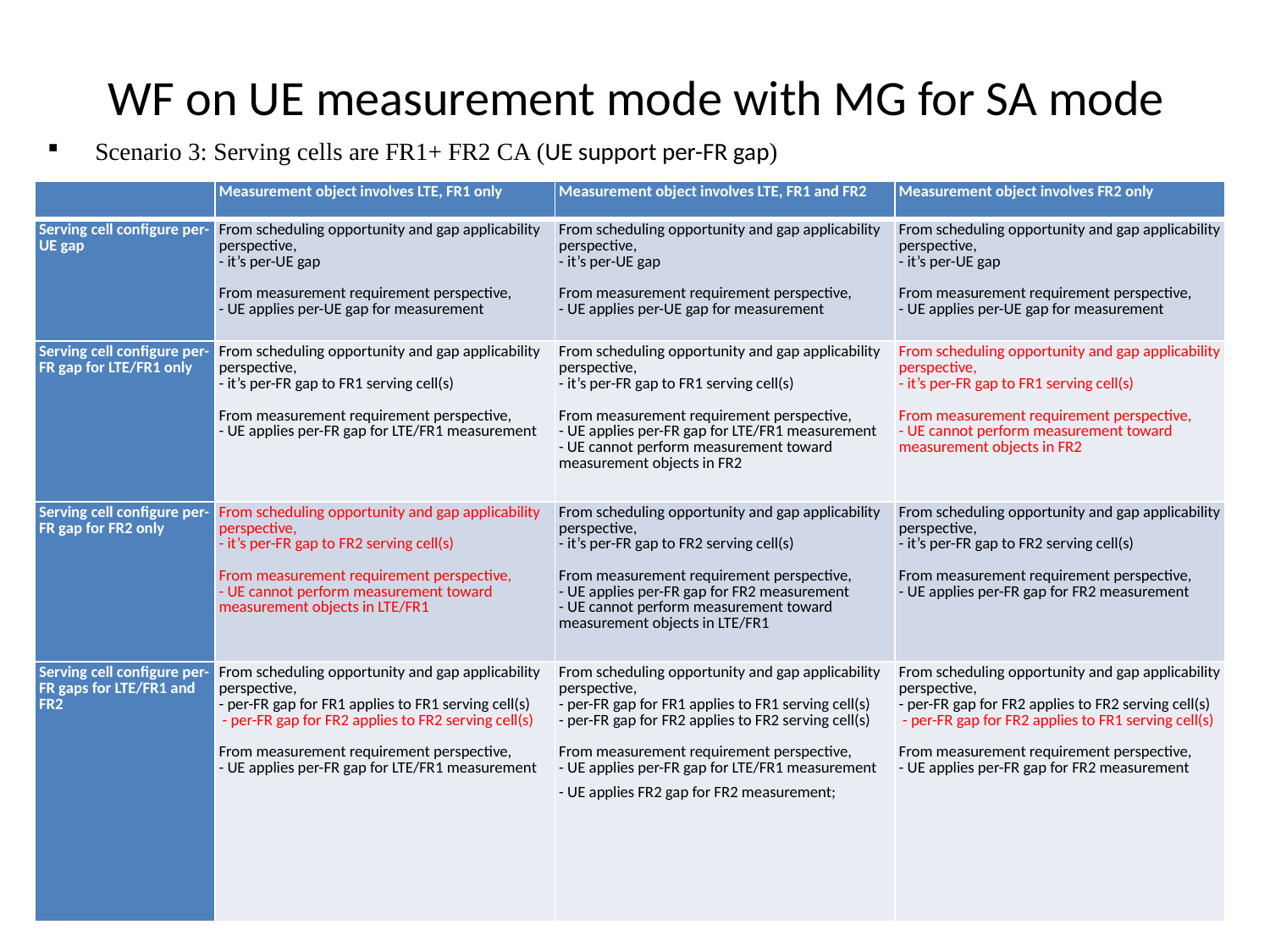

# WF on UE measurement mode with MG for SA mode
Scenario 3: Serving cells are FR1+ FR2 CA (UE support per-FR gap)

|  | Measurement object involves LTE, FR1 only | Measurement object involves LTE, FR1 and FR2 | Measurement object involves FR2 only |
| --- | --- | --- | --- |
| Serving cell configure per-UE gap | From scheduling opportunity and gap applicability perspective, - it’s per-UE gap   From measurement requirement perspective, - UE applies per-UE gap for measurement | From scheduling opportunity and gap applicability perspective, - it’s per-UE gap   From measurement requirement perspective, - UE applies per-UE gap for measurement | From scheduling opportunity and gap applicability perspective, - it’s per-UE gap   From measurement requirement perspective, - UE applies per-UE gap for measurement |
| Serving cell configure per-FR gap for LTE/FR1 only | From scheduling opportunity and gap applicability perspective, - it’s per-FR gap to FR1 serving cell(s)   From measurement requirement perspective, - UE applies per-FR gap for LTE/FR1 measurement | From scheduling opportunity and gap applicability perspective, - it’s per-FR gap to FR1 serving cell(s)   From measurement requirement perspective, - UE applies per-FR gap for LTE/FR1 measurement - UE cannot perform measurement toward measurement objects in FR2 | From scheduling opportunity and gap applicability perspective, - it’s per-FR gap to FR1 serving cell(s)   From measurement requirement perspective, - UE cannot perform measurement toward measurement objects in FR2 |
| Serving cell configure per-FR gap for FR2 only | From scheduling opportunity and gap applicability perspective, - it’s per-FR gap to FR2 serving cell(s)   From measurement requirement perspective, - UE cannot perform measurement toward measurement objects in LTE/FR1 | From scheduling opportunity and gap applicability perspective, - it’s per-FR gap to FR2 serving cell(s)   From measurement requirement perspective, - UE applies per-FR gap for FR2 measurement - UE cannot perform measurement toward measurement objects in LTE/FR1 | From scheduling opportunity and gap applicability perspective, - it’s per-FR gap to FR2 serving cell(s)   From measurement requirement perspective, - UE applies per-FR gap for FR2 measurement |
| Serving cell configure per-FR gaps for LTE/FR1 and FR2 | From scheduling opportunity and gap applicability perspective, - per-FR gap for FR1 applies to FR1 serving cell(s)  - per-FR gap for FR2 applies to FR2 serving cell(s) From measurement requirement perspective, - UE applies per-FR gap for LTE/FR1 measurement | From scheduling opportunity and gap applicability perspective, - per-FR gap for FR1 applies to FR1 serving cell(s) - per-FR gap for FR2 applies to FR2 serving cell(s)   From measurement requirement perspective, - UE applies per-FR gap for LTE/FR1 measurement - UE applies FR2 gap for FR2 measurement; | From scheduling opportunity and gap applicability perspective, - per-FR gap for FR2 applies to FR2 serving cell(s)  - per-FR gap for FR2 applies to FR1 serving cell(s)   From measurement requirement perspective, - UE applies per-FR gap for FR2 measurement |